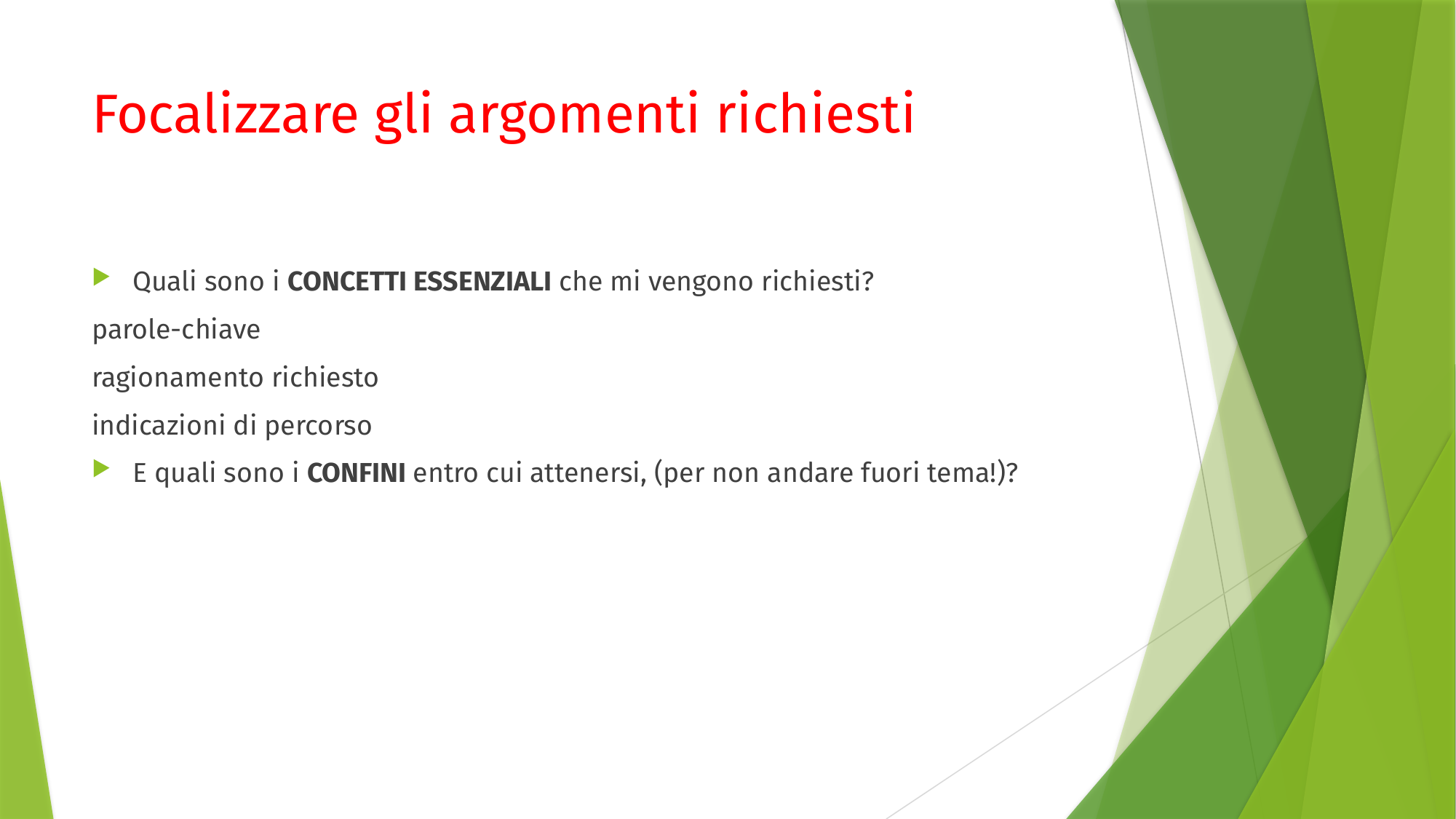

# Focalizzare gli argomenti richiesti
Quali sono i CONCETTI ESSENZIALI che mi vengono richiesti?
parole-chiave
ragionamento richiesto
indicazioni di percorso
E quali sono i CONFINI entro cui attenersi, (per non andare fuori tema!)?